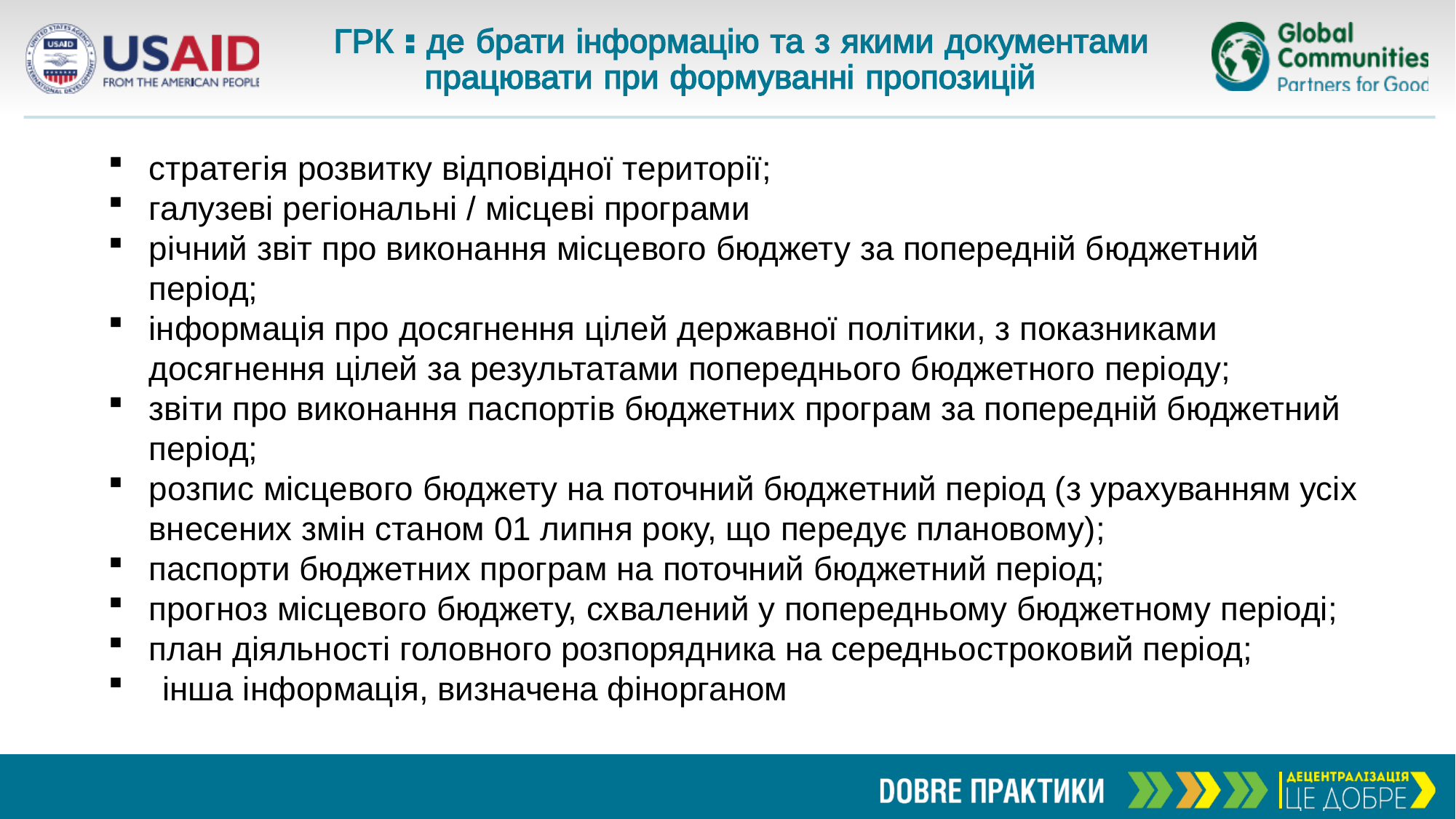

# ГРК : де брати інформацію та з якими документами працювати при формуванні пропозицій

стратегія розвитку відповідної території;
галузеві регіональні / місцеві програми
річний звіт про виконання місцевого бюджету за попередній бюджетний період;
інформація про досягнення цілей державної політики, з показниками досягнення цілей за результатами попереднього бюджетного періоду;
звіти про виконання паспортів бюджетних програм за попередній бюджетний період;
розпис місцевого бюджету на поточний бюджетний період (з урахуванням усіх внесених змін станом 01 липня року, що передує плановому);
паспорти бюджетних програм на поточний бюджетний період;
прогноз місцевого бюджету, схвалений у попередньому бюджетному періоді;
план діяльності головного розпорядника на середньостроковий період;
інша інформація, визначена фінорганом